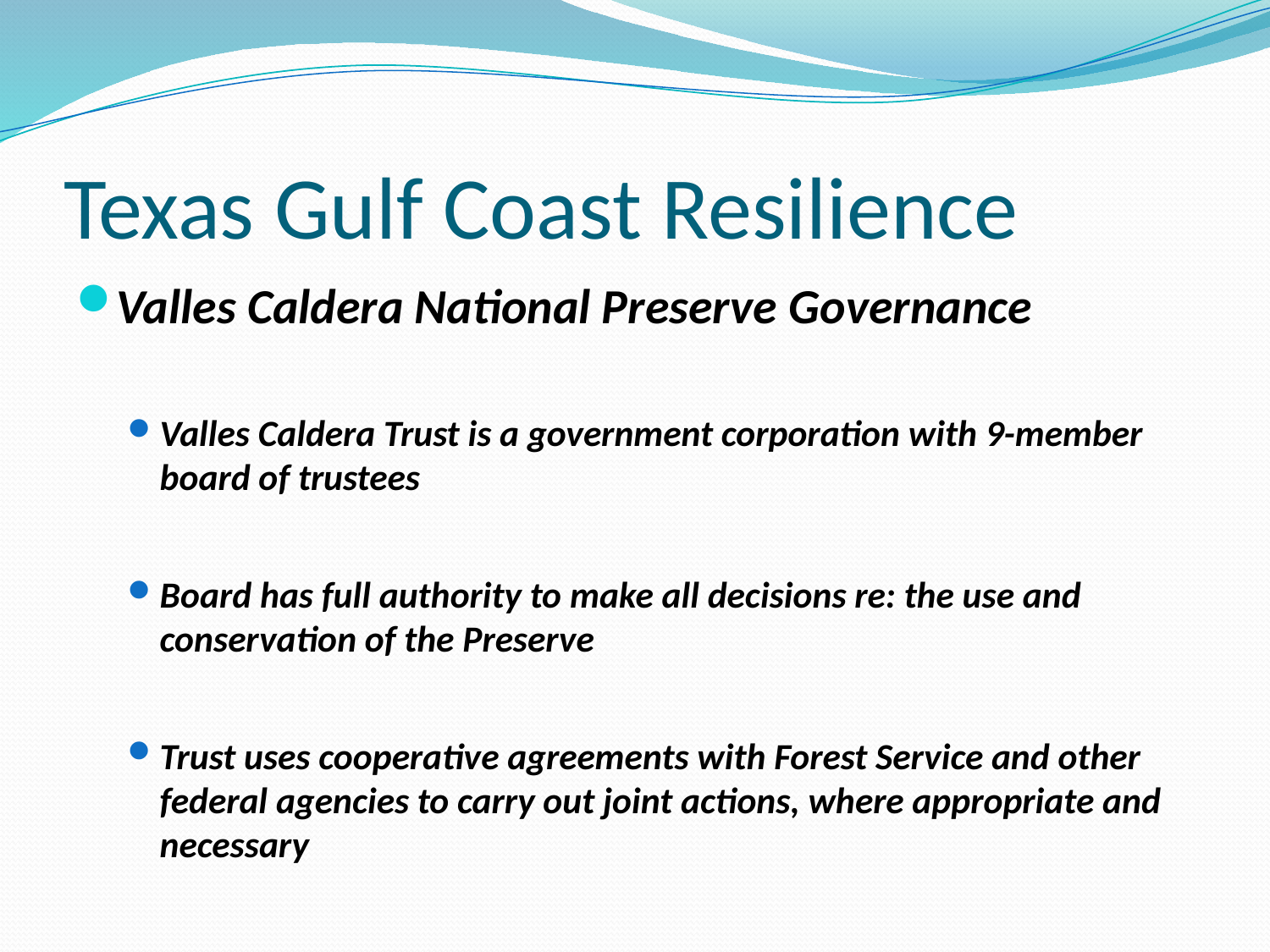

# Texas Gulf Coast Resilience
Valles Caldera National Preserve Governance

Valles Caldera Trust is a government corporation with 9-member board of trustees

Board has full authority to make all decisions re: the use and conservation of the Preserve

Trust uses cooperative agreements with Forest Service and other federal agencies to carry out joint actions, where appropriate and necessary